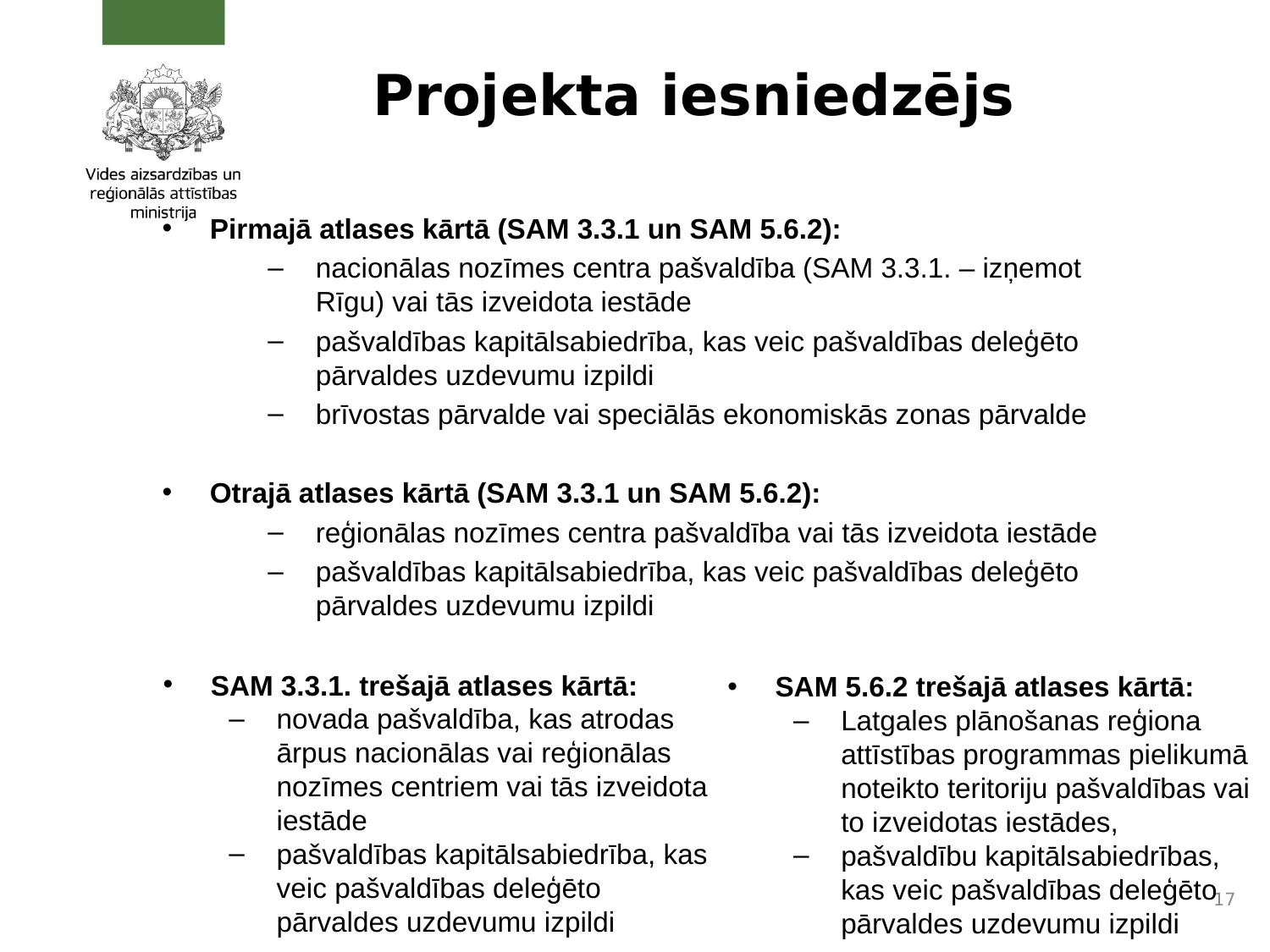

# Projekta iesniedzējs
Pirmajā atlases kārtā (SAM 3.3.1 un SAM 5.6.2):
nacionālas nozīmes centra pašvaldība (SAM 3.3.1. – izņemot Rīgu) vai tās izveidota iestāde
pašvaldības kapitālsabiedrība, kas veic pašvaldības deleģēto pārvaldes uzdevumu izpildi
brīvostas pārvalde vai speciālās ekonomiskās zonas pārvalde

Otrajā atlases kārtā (SAM 3.3.1 un SAM 5.6.2):
reģionālas nozīmes centra pašvaldība vai tās izveidota iestāde
pašvaldības kapitālsabiedrība, kas veic pašvaldības deleģēto pārvaldes uzdevumu izpildi

SAM 3.3.1. trešajā atlases kārtā:
novada pašvaldība, kas atrodas ārpus nacionālas vai reģionālas nozīmes centriem vai tās izveidota iestāde
pašvaldības kapitālsabiedrība, kas veic pašvaldības deleģēto pārvaldes uzdevumu izpildi
SAM 5.6.2 trešajā atlases kārtā:
Latgales plānošanas reģiona attīstības programmas pielikumā noteikto teritoriju pašvaldības vai to izveidotas iestādes,
pašvaldību kapitālsabiedrības, kas veic pašvaldības deleģēto pārvaldes uzdevumu izpildi
17